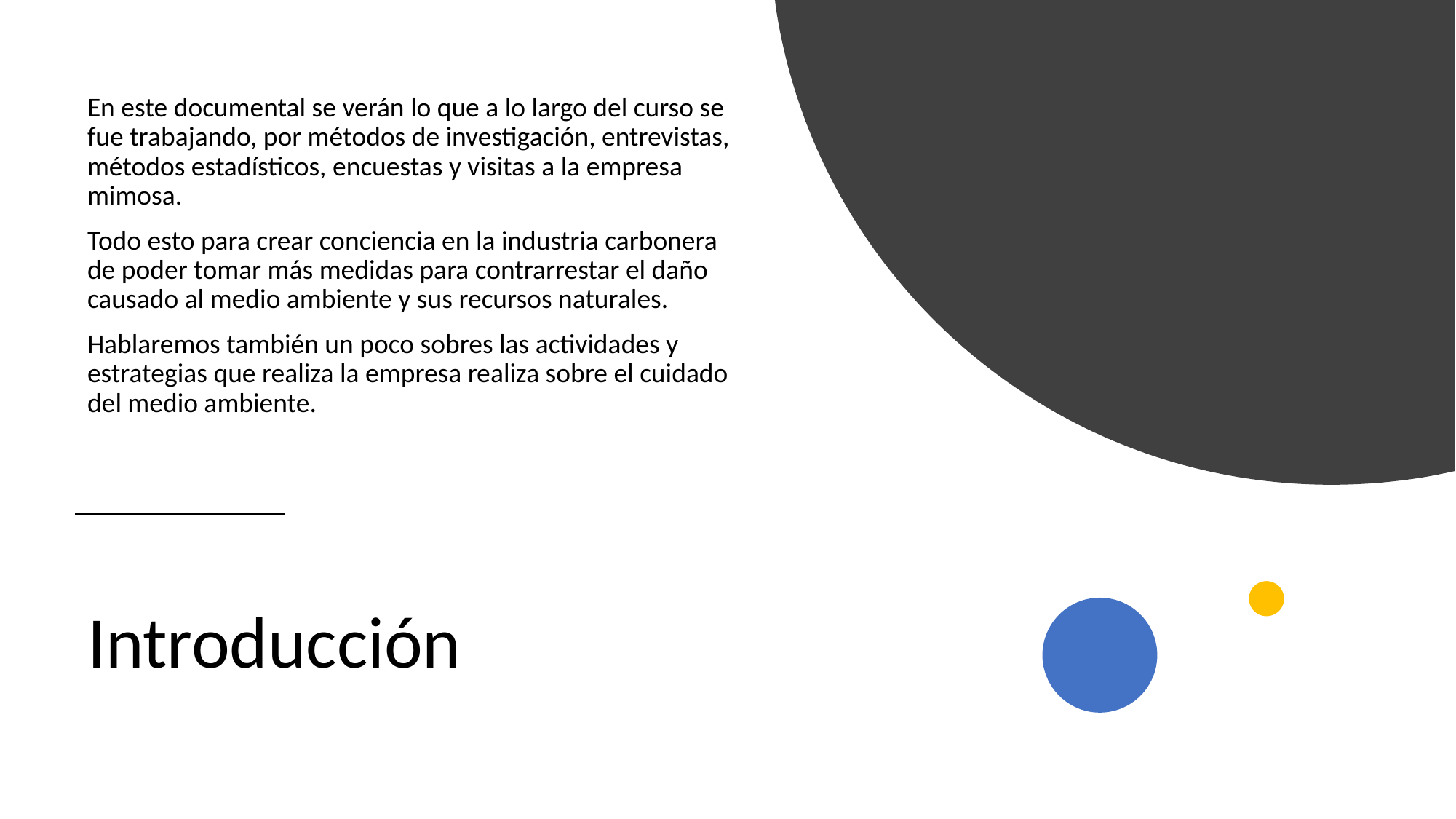

En este documental se verán lo que a lo largo del curso se fue trabajando, por métodos de investigación, entrevistas, métodos estadísticos, encuestas y visitas a la empresa mimosa.
Todo esto para crear conciencia en la industria carbonera de poder tomar más medidas para contrarrestar el daño causado al medio ambiente y sus recursos naturales.
Hablaremos también un poco sobres las actividades y estrategias que realiza la empresa realiza sobre el cuidado del medio ambiente.

# Introducción